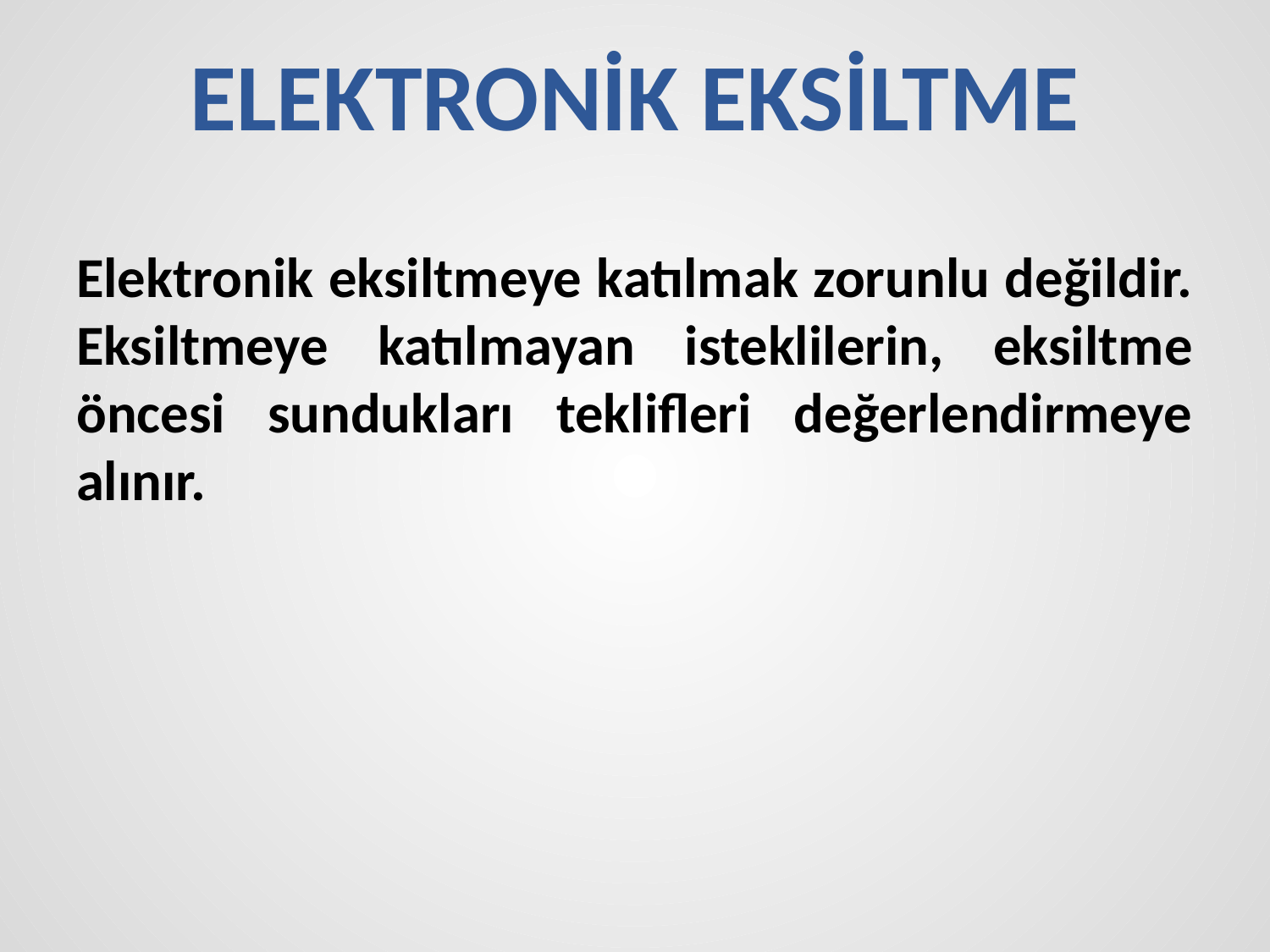

# ELEKTRONİK EKSİLTME

Elektronik eksiltmeye katılmak zorunlu değildir. Eksiltmeye katılmayan isteklilerin, eksiltme öncesi sundukları teklifleri değerlendirmeye alınır.